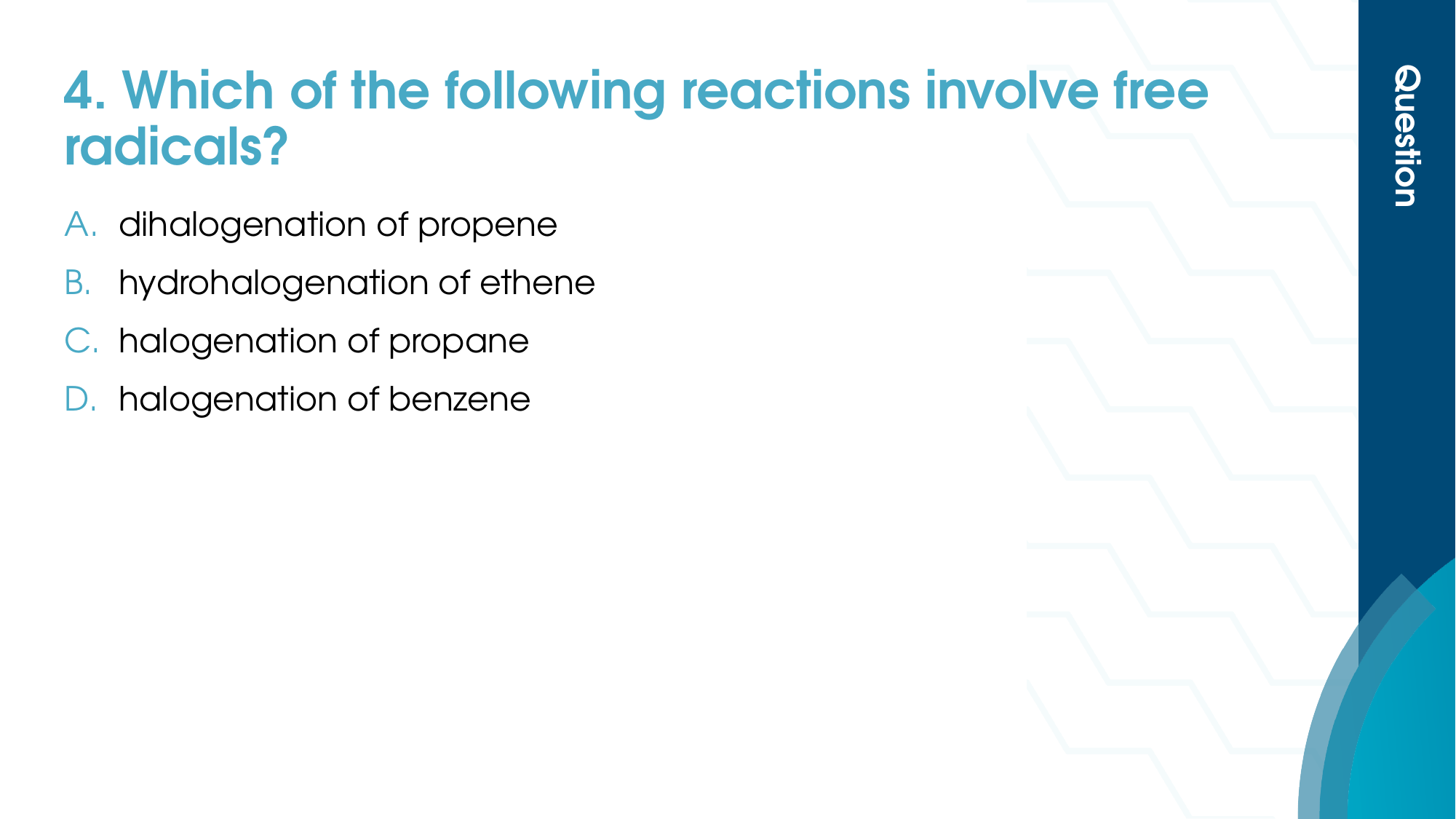

# 4. Which of the following reactions involve free radicals?
Question
dihalogenation of propene
hydrohalogenation of ethene
halogenation of propane
halogenation of benzene